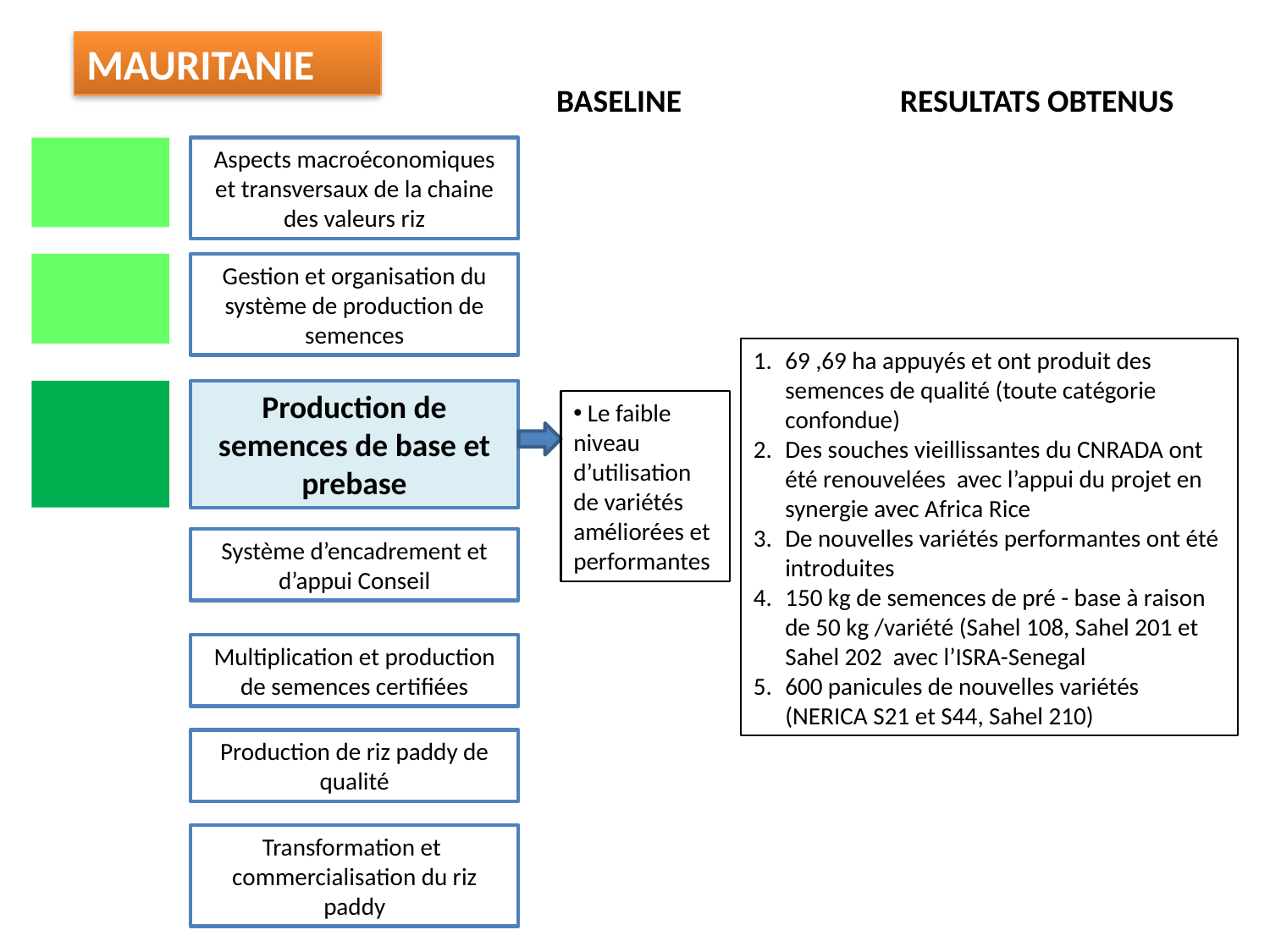

MAURITANIE
BASELINE
RESULTATS OBTENUS

Aspects macroéconomiques et transversaux de la chaine des valeurs riz

Gestion et organisation du système de production de semences
69 ,69 ha appuyés et ont produit des semences de qualité (toute catégorie confondue)
Des souches vieillissantes du CNRADA ont été renouvelées  avec l’appui du projet en synergie avec Africa Rice
De nouvelles variétés performantes ont été introduites
150 kg de semences de pré - base à raison de 50 kg /variété (Sahel 108, Sahel 201 et Sahel 202  avec l’ISRA-Senegal
600 panicules de nouvelles variétés (NERICA S21 et S44, Sahel 210)

Production de semences de base et prebase
 Le faible niveau d’utilisation de variétés améliorées et performantes

Système d’encadrement et d’appui Conseil
Multiplication et production de semences certifiées
Production de riz paddy de qualité
Transformation et  commercialisation du riz paddy